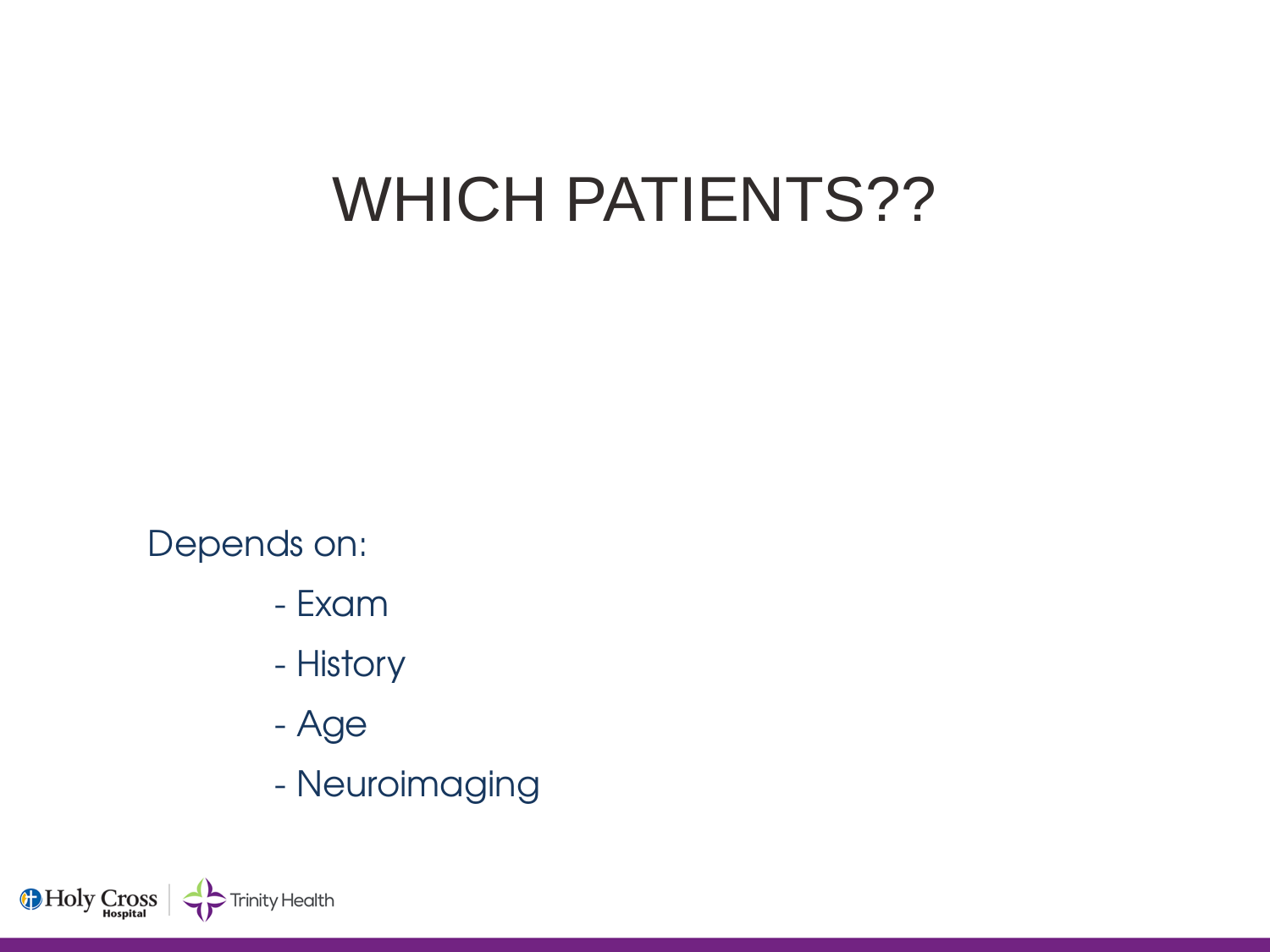

# Which patients??
Depends on:
	- Exam
	- History
	- Age
	- Neuroimaging